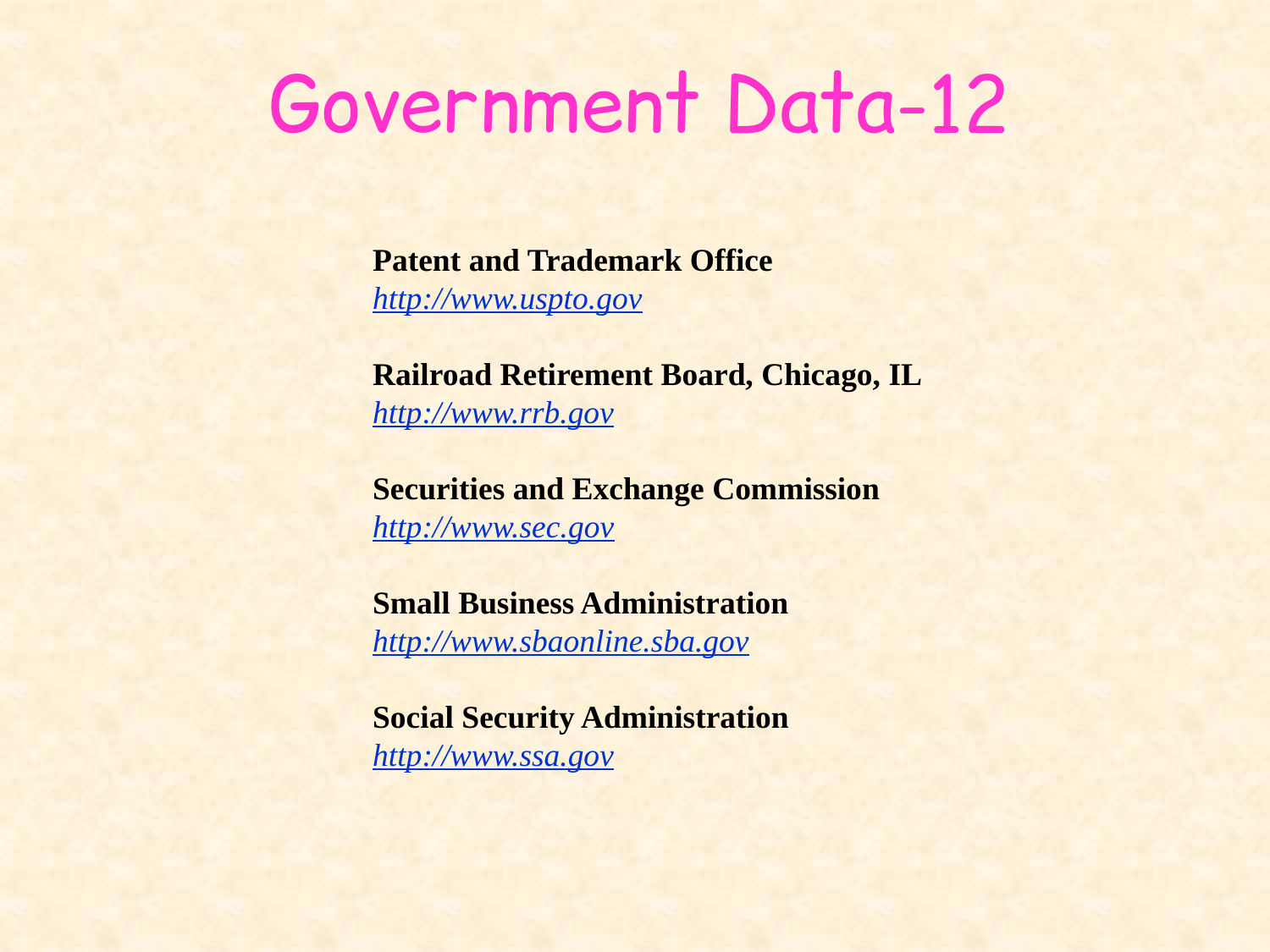

# Government Data-12
Patent and Trademark Office
http://www.uspto.gov

Railroad Retirement Board, Chicago, IL
http://www.rrb.gov

Securities and Exchange Commission
http://www.sec.gov

Small Business Administration
http://www.sbaonline.sba.gov

Social Security Administration
http://www.ssa.gov